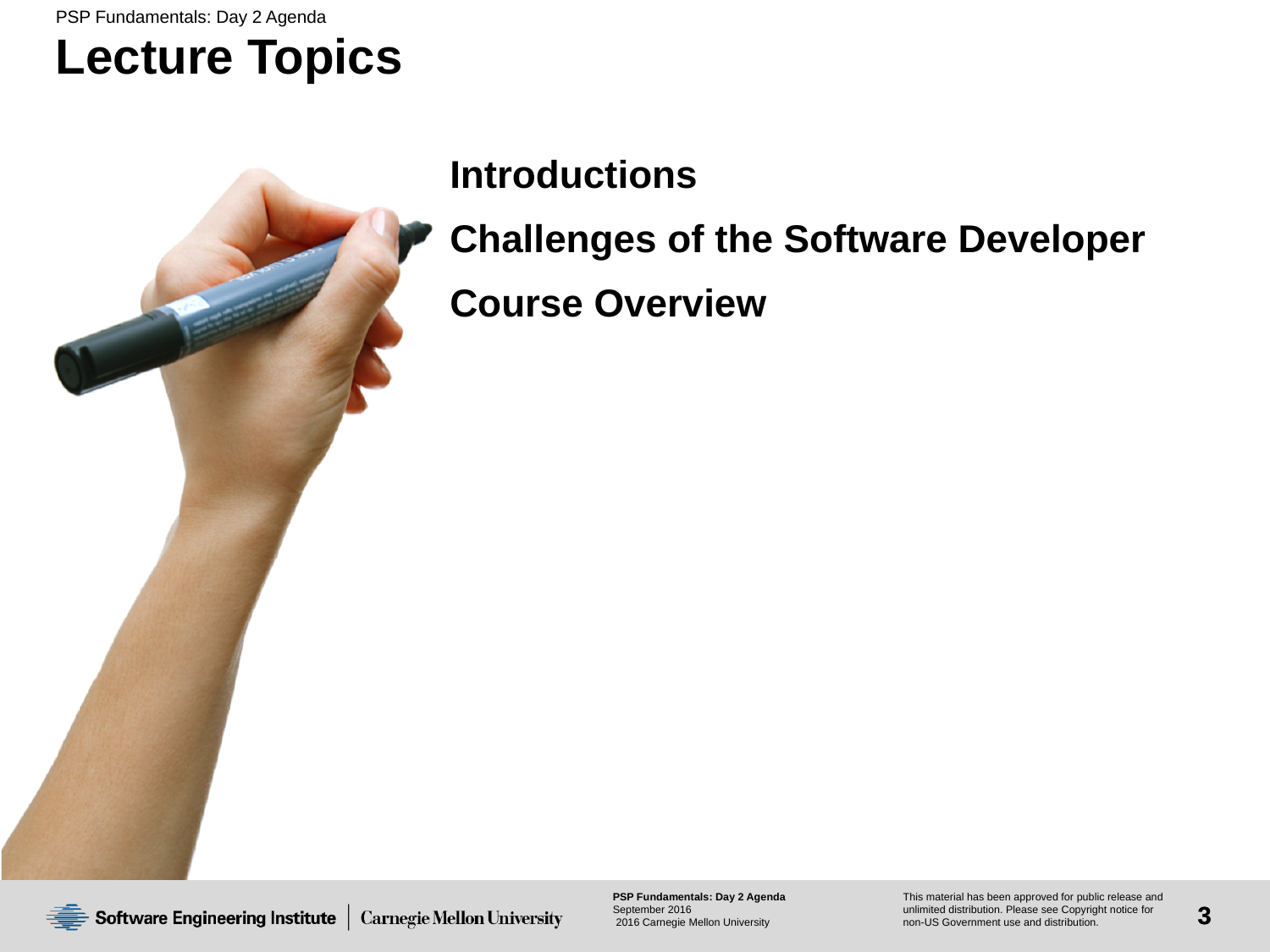

# Lecture Topics
Introductions
Challenges of the Software Developer
Course Overview